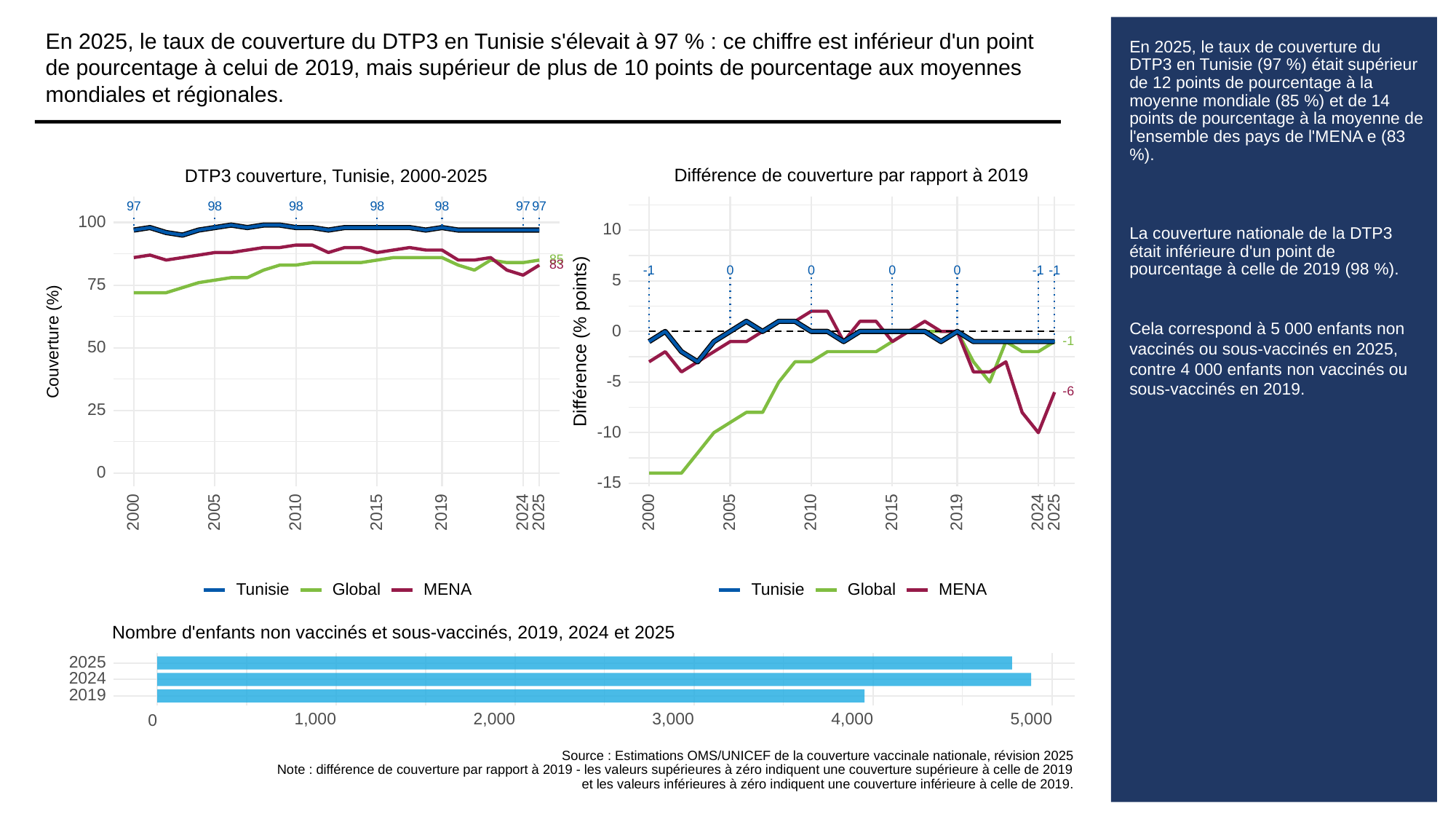

En 2025, le taux de couverture du DTP3 en Tunisie s'élevait à 97 % : ce chiffre est inférieur d'un point de pourcentage à celui de 2019, mais supérieur de plus de 10 points de pourcentage aux moyennes mondiales et régionales.
# En 2025, le taux de couverture du DTP3 en Tunisie (97 %) était supérieur de 12 points de pourcentage à la moyenne mondiale (85 %) et de 14 points de pourcentage à la moyenne de l'ensemble des pays de l'MENA e (83 %).

La couverture nationale de la DTP3 était inférieure d'un point de pourcentage à celle de 2019 (98 %).

Cela correspond à 5 000 enfants non vaccinés ou sous-vaccinés en 2025, contre 4 000 enfants non vaccinés ou sous-vaccinés en 2019.

Différence de couverture par rapport à 2019
DTP3 couverture, Tunisie, 2000-2025

97
98
98
98
98
97
97

100

10

85

83
0
0
0
0
-1
-1
-1

5
75

0

Différence (% points)
Couverture (%)
-1
50

-5

-6
25

-10

0

-15

2000
2005
2010
2015
2019
2024
2025
2000
2005
2010
2015
2019
2024
2025
Global
Global
Tunisie
Tunisie
MENA
MENA

Nombre d'enfants non vaccinés et sous-vaccinés, 2019, 2024 et 2025

2025

2024

2019

1,000
2,000
3,000
4,000
5,000
0
Source : Estimations OMS/UNICEF de la couverture vaccinale nationale, révision 2025
Note : différence de couverture par rapport à 2019 - les valeurs supérieures à zéro indiquent une couverture supérieure à celle de 2019
et les valeurs inférieures à zéro indiquent une couverture inférieure à celle de 2019.